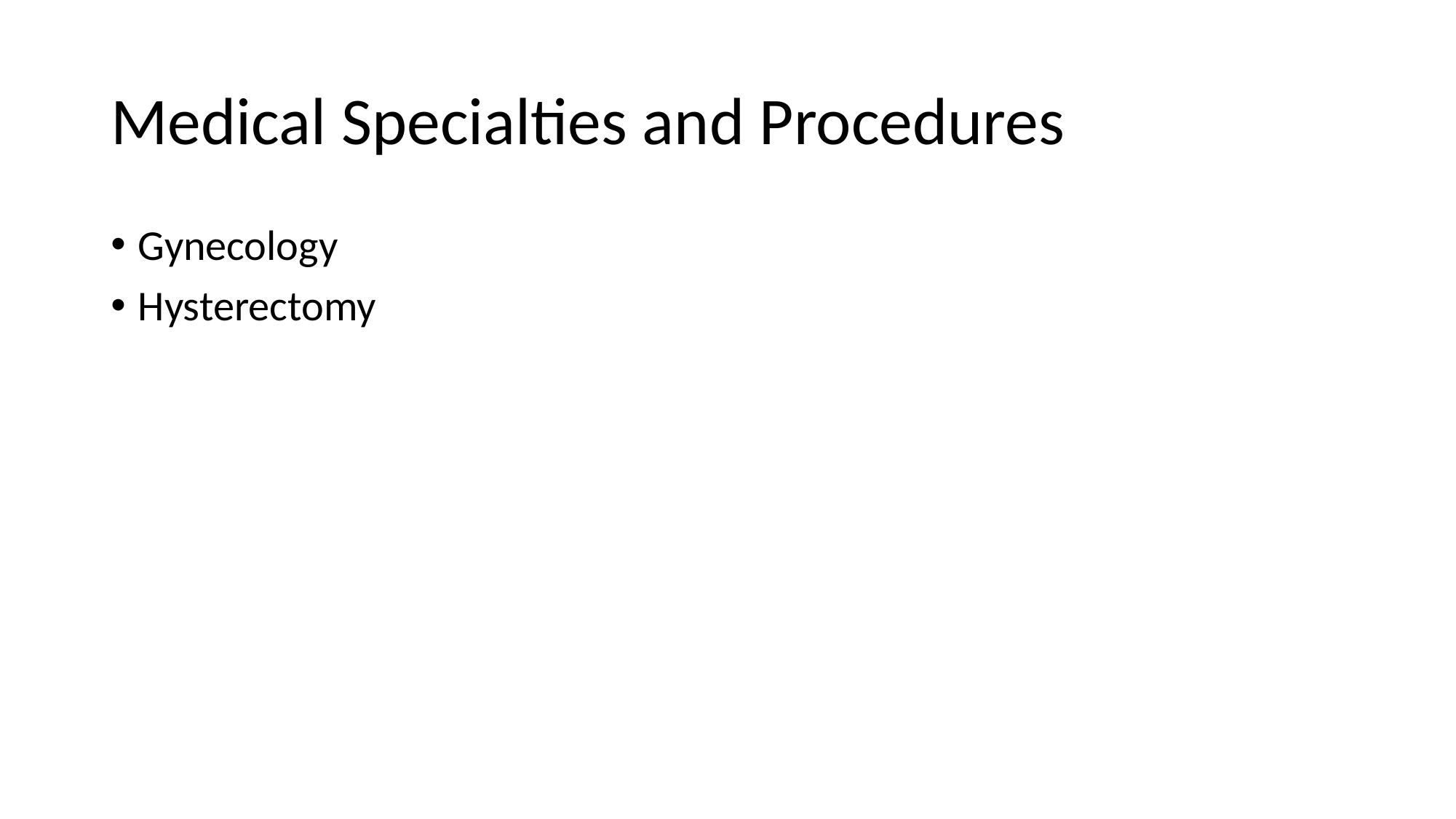

# Medical Specialties and Procedures
Gynecology
Hysterectomy